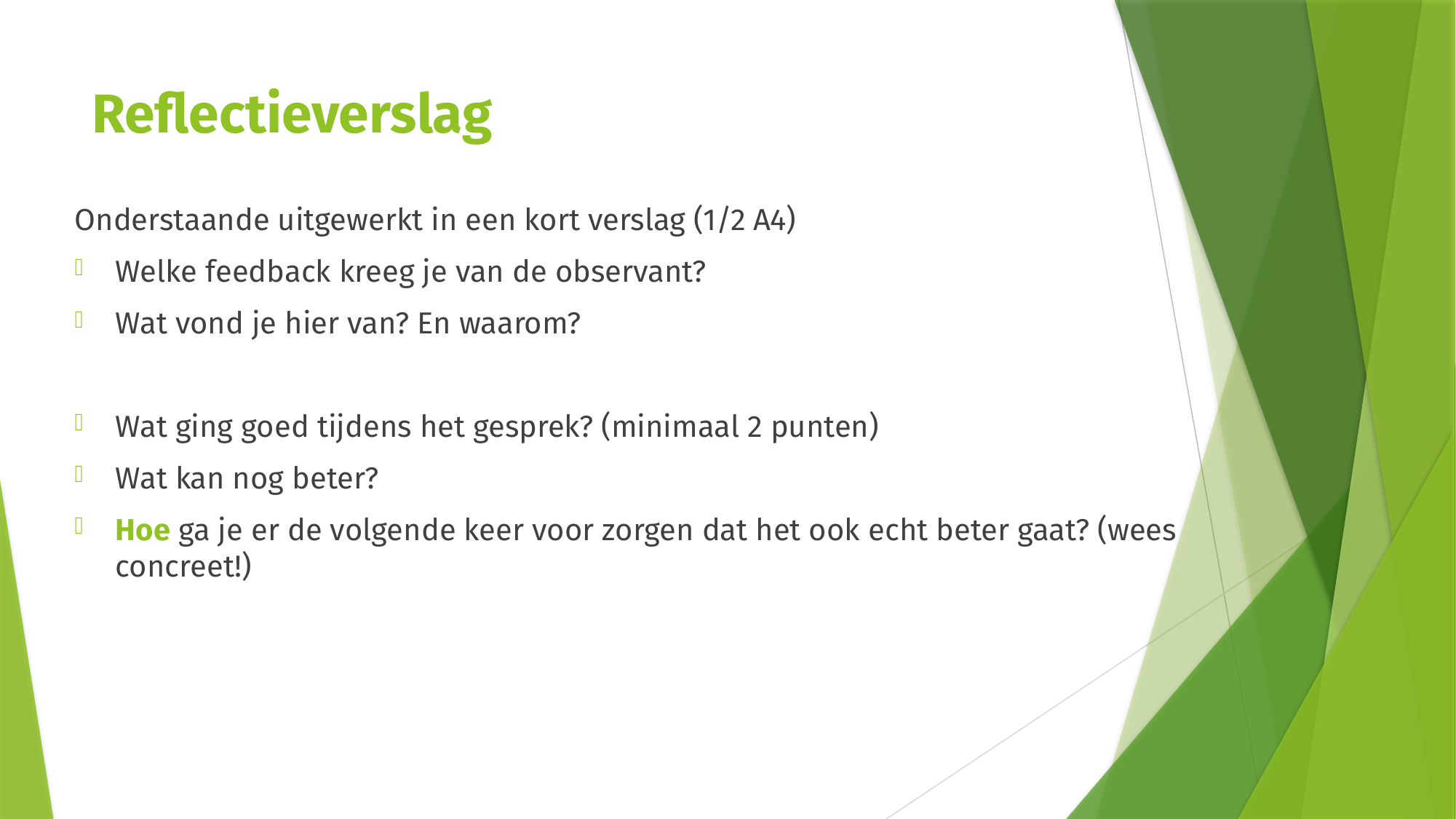

# Reflectieverslag
Onderstaande uitgewerkt in een kort verslag (1/2 A4)
Welke feedback kreeg je van de observant?
Wat vond je hier van? En waarom?

Wat ging goed tijdens het gesprek? (minimaal 2 punten)
Wat kan nog beter?
Hoe ga je er de volgende keer voor zorgen dat het ook echt beter gaat? (wees concreet!)